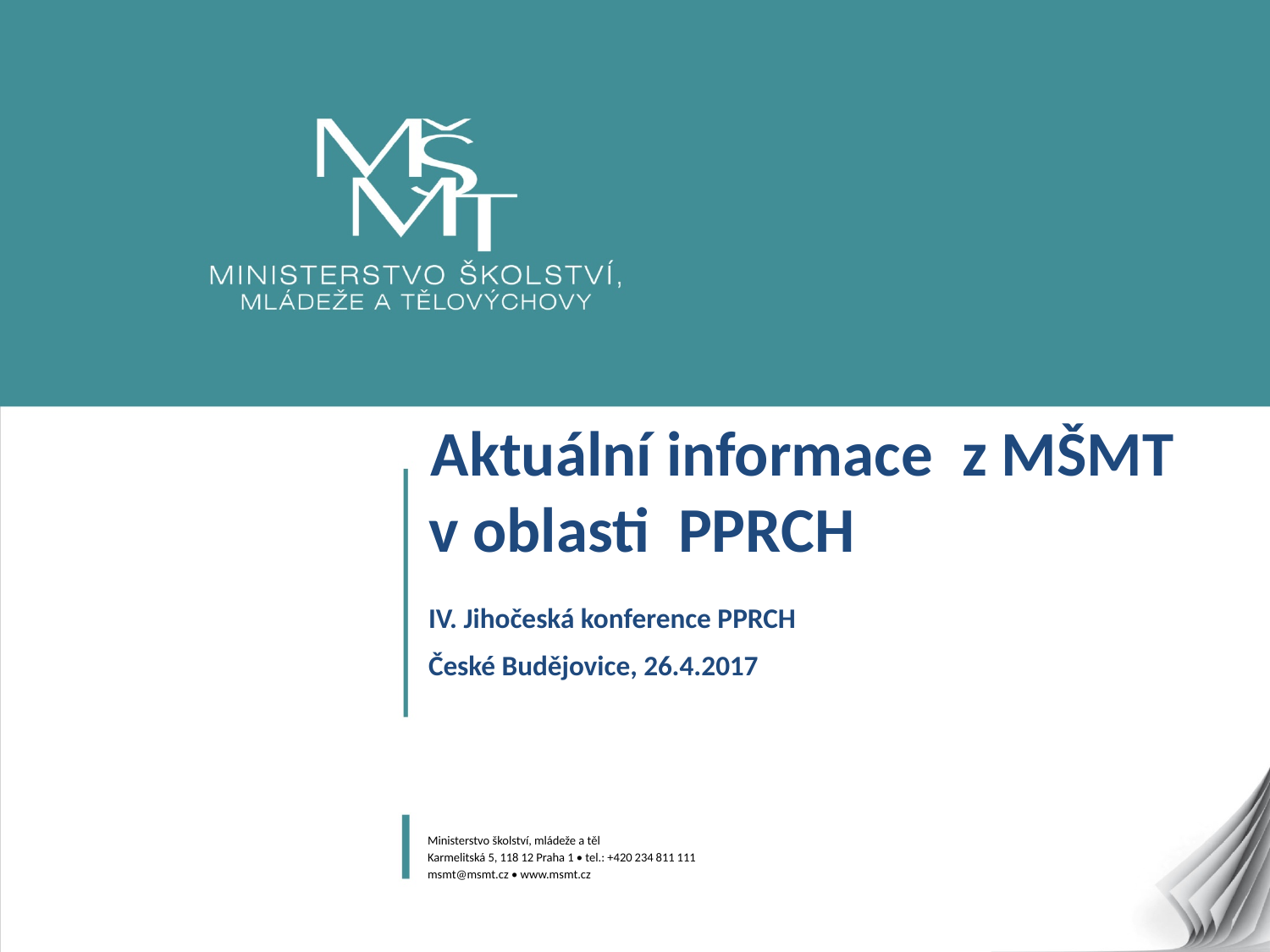

# Aktuální informace  z MŠMT v oblasti  PPRCH IV. Jihočeská konference PPRCH České Budějovice, 26.4.2017
Ministerstvo školství, mládeže a těl
Karmelitská 5, 118 12 Praha 1 • tel.: +420 234 811 111
msmt@msmt.cz • www.msmt.cz